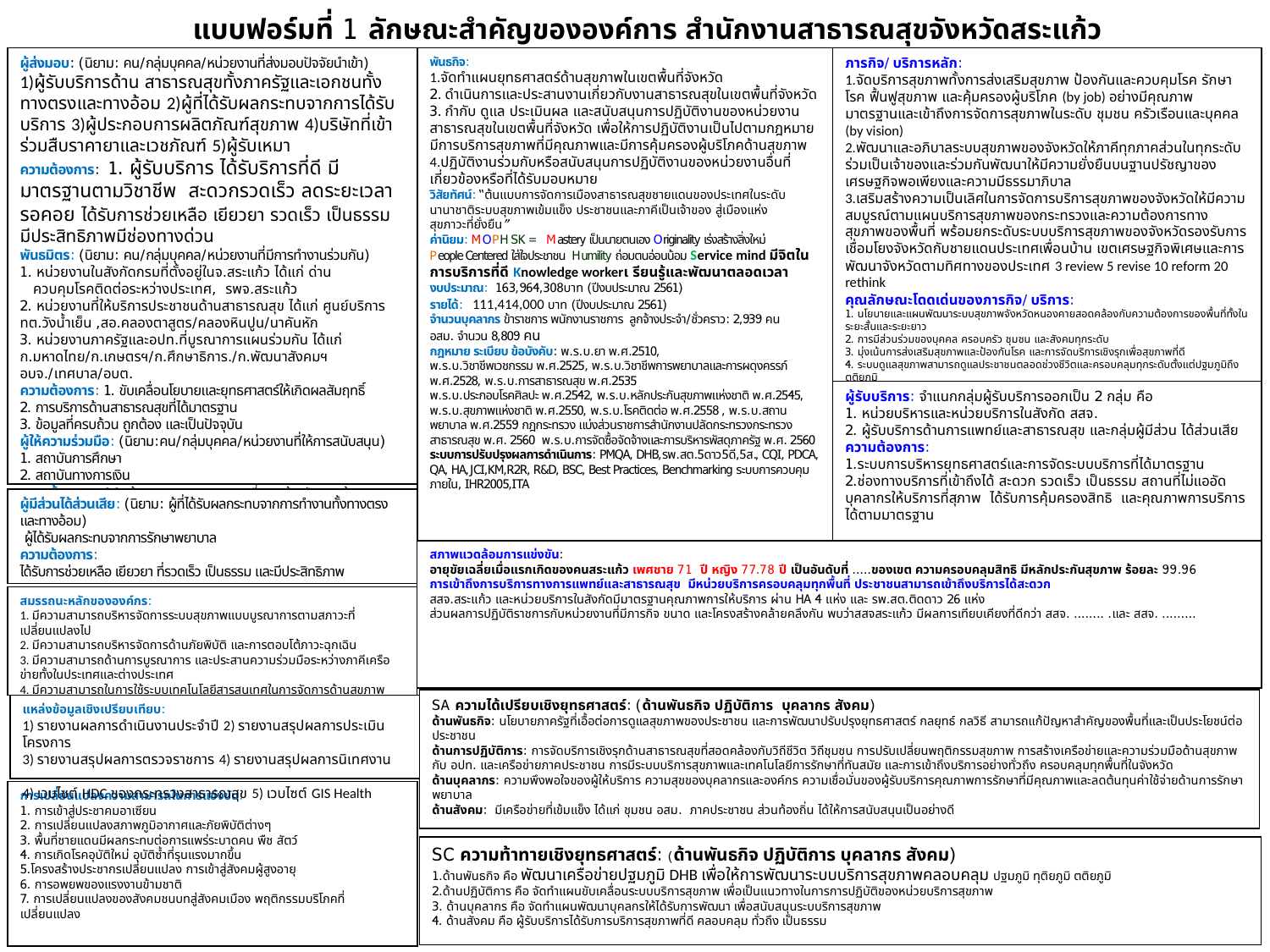

แบบฟอร์มที่ 1 ลักษณะสำคัญขององค์การ สำนักงานสาธารณสุขจังหวัดสระแก้ว
ผู้ส่งมอบ: (นิยาม: คน/กลุ่มบุคคล/หน่วยงานที่ส่งมอบปัจจัยนำเข้า)
1)ผู้รับบริการด้าน สาธารณสุขทั้งภาครัฐและเอกชนทั้งทางตรงและทางอ้อม 2)ผู้ที่ได้รับผลกระทบจากการได้รับบริการ 3)ผู้ประกอบการผลิตภัณฑ์สุขภาพ 4)บริษัทที่เข้าร่วมสืบราคายาและเวชภัณฑ์ 5)ผู้รับเหมา
ความต้องการ:  1. ผู้รับบริการ ได้รับริการที่ดี มีมาตรฐานตามวิชาชีพ  สะดวกรวดเร็ว ลดระยะเวลารอคอย ได้รับการช่วยเหลือ เยียวยา รวดเร็ว เป็นธรรม มีประสิทธิภาพมีช่องทางด่วน
พันธมิตร: (นิยาม: คน/กลุ่มบุคคล/หน่วยงานที่มีการทำงานร่วมกัน)
1. หน่วยงานในสังกัดกรมที่ตั้งอยู่ในจ.สระแก้ว ได้แก่ ด่าน
   ควบคุมโรคติดต่อระหว่างประเทศ,  รพจ.สระแก้ว
2. หน่วยงานที่ให้บริการประชาชนด้านสาธารณสุข ได้แก่ ศูนย์บริการ ทต.วังน้ำเย็น ,สอ.คลองตาสูตร/คลองหินปูน/นาคันหัก
3. หน่วยงานภาครัฐและอปท.ที่บูรณาการแผนร่วมกัน ได้แก่             ก.มหาดไทย/ก.เกษตรฯ/ก.ศึกษาธิการ./ก.พัฒนาสังคมฯ อบจ./เทศบาล/อบต.
ความต้องการ: 1. ขับเคลื่อนโยบายและยุทธศาสตร์ให้เกิดผลสัมฤทธิ์
2. การบริการด้านสาธารณสุขที่ได้มาตรฐาน
3. ข้อมูลที่ครบถ้วน ถูกต้อง และเป็นปัจจุบัน
ผู้ให้ความร่วมมือ: (นิยาม:คน/กลุ่มบุคคล/หน่วยงานที่ให้การสนับสนุน)
1. สถาบันการศึกษา
2. สถาบันทางการเงิน
ความต้องการ: 1.1 สร้างบุคลากรทางสาธารณสุขที่สอดคล้องกับความต้องการของระบบบริการสุขภาพ
1.2 เอกสารและข้อมูลด้านการเงินที่ถูกต้องและรวดเร็ว
พันธกิจ:
1.จัดทำแผนยุทธศาสตร์ด้านสุขภาพในเขตพื้นที่จังหวัด
2. ดำเนินการและประสานงานเกี่ยวกับงานสาธารณสุขในเขตพื้นที่จังหวัด
3. กำกับ ดูแล ประเมินผล และสนับสนุนการปฏิบัติงานของหน่วยงานสาธารณสุขในเขตพื้นที่จังหวัด เพื่อให้การปฏิบัติงานเป็นไปตามกฎหมาย มีการบริการสุขภาพที่มีคุณภาพและมีการคุ้มครองผู้บริโภคด้านสุขภาพ
4.ปฏิบัติงานร่วมกับหรือสนับสนุนการปฏิบัติงานของหน่วยงานอื่นที่เกี่ยวข้องหรือที่ได้รับมอบหมาย
วิสัยทัศน์: “ต้นแบบการจัดการเมืองสาธารณสุขชายแดนของประเทศในระดับนานาชาติระบบสุขภาพเข้มแข็ง ประชาชนและภาคีเป็นเจ้าของ สู่เมืองแห่ง
สุขภาวะที่ยั่งยืน”
ค่านิยม: MOPH SK =   Mastery เป็นนายตนเอง Originality เร่งสร้างสิ่งใหม่
People Centered ใส่ใจประชาชน  Humility ถ่อมตนอ่อนน้อม Service mind มีจิตในการบริการที่ดี Knowledge workerเ รียนรู้และพัฒนาตลอดเวลา
งบประมาณ:  163,964,308บาท (ปีงบประมาณ 2561)
รายได้:   111,414,000 บาท (ปีงบประมาณ 2561)
จำนวนบุคลากร ข้าราชการ พนักงานราชการ  ลูกจ้างประจำ/ชั่วคราว: 2,939 คน
อสม. จำนวน 8,809 คน
กฎหมาย ระเบียบ ข้อบังคับ: พ.ร.บ.ยา พ.ศ.2510,
พ.ร.บ.วิชาชีพเวชกรรม พ.ศ.2525, พ.ร.บ.วิชาชีพการพยาบาลและการผดุงครรภ์ พ.ศ.2528, พ.ร.บ.การสาธารณสุข พ.ศ.2535
พ.ร.บ.ประกอบโรคศิลปะ พ.ศ.2542, พ.ร.บ.หลักประกันสุขภาพแห่งชาติ พ.ศ.2545, พ.ร.บ.สุขภาพแห่งชาติ พ.ศ.2550, พ.ร.บ.โรคติดต่อ พ.ศ.2558 , พ.ร.บ.สถานพยาบาล พ.ศ.2559 กฎกระทรวง แบ่งส่วนราชการสํานักงานปลัดกระทรวงกระทรวงสาธารณสุข พ.ศ. 2560  พ.ร.บ.การจัดซื้อจัดจ้างและการบริหารพัสดุภาครัฐ พ.ศ. 2560
ระบบการปรับปรุงผลการดำเนินการ: PMQA, DHB,รพ.สต.5ดาว5ดี,5ส., CQI, PDCA, QA, HA,JCI,KM,R2R, R&D, BSC, Best Practices, Benchmarking ระบบการควบคุมภายใน, IHR2005,ITA

ภารกิจ/บริการหลัก:
1.จัดบริการสุขภาพทั้งการส่งเสริมสุขภาพ ป้องกันและควบคุมโรค รักษาโรค ฟื้นฟูสุขภาพ และคุ้มครองผู้บริโภค (by job) อย่างมีคุณภาพ มาตรฐานและเข้าถึงการจัดการสุขภาพในระดับ ชุมชน ครัวเรือนและบุคคล (by vision)
2.พัฒนาและอภิบาลระบบสุขภาพของจังหวัดให้ภาคีทุกภาคส่วนในทุกระดับร่วมเป็นเจ้าของและร่วมกันพัฒนาให้มีความยั่งยืนบนฐานปรัชญาของเศรษฐกิจพอเพียงและความมีธรรมาภิบาล
3.เสริมสร้างความเป็นเลิศในการจัดการบริการสุขภาพของจังหวัดให้มีความสมบูรณ์ตามแผนบริการสุขภาพของกระทรวงและความต้องการทางสุขภาพของพื้นที่ พร้อมยกระดับระบบบริการสุขภาพของจังหวัดรองรับการเชื่อมโยงจังหวัดกับชายแดนประเทศเพื่อนบ้าน เขตเศรษฐกิจพิเศษและการพัฒนาจังหวัดตามทิศทางของประเทศ 3 review 5 revise 10 reform 20 rethink
คุณลักษณะโดดเด่นของภารกิจ/บริการ:
1. นโยบายและแผนพัฒนาระบบสุขภาพจังหวัดหนองคายสอดคล้องกับความต้องการของพื้นที่ทั้งในระยะสั้นและระยะยาว
2. การมีส่วนร่วมของบุคคล ครอบครัว ชุมชน และสังคมทุกระดับ
3. มุ่งเน้นการส่งเสริมสุขภาพและป้องกันโรค และการจัดบริการเชิงรุกเพื่อสุขภาพที่ดี
4. ระบบดูแลสุขภาพสามารถดูแลประชาชนตลอดช่วงชีวิตและครอบคลุมทุกระดับตั้งแต่ปฐมภูมิถึงตติยภูมิ
5. การบริการสาธารณสุขที่มีคุณภาพ และได้มาตรฐาน
6. ผู้รับบริการเข้าถึงบริการได้ง่าย และทั่วถึง
7. จัดบริการเพื่อลดความแออัด และลดระยะเวลารอคอย เพื่อตอบสนองความพึงพอใจของประชาชน
8. การบริหารจัดการทรัพยากรร่วมกันภายในจังหวัด

ผู้รับบริการ: จำแนกกลุ่มผู้รับบริการออกเป็น 2 กลุ่ม คือ
1. หน่วยบริหารและหน่วยบริการในสังกัด สสจ.
2. ผู้รับบริการด้านการแพทย์และสาธารณสุข และกลุ่มผู้มีส่วน ได้ส่วนเสีย
ความต้องการ:
1.ระบบการบริหารยุทธศาสตร์และการจัดระบบบริการที่ได้มาตรฐาน
2.ช่องทางบริการที่เข้าถึงได้ สะดวก รวดเร็ว เป็นธรรม สถานที่ไม่แออัด บุคลากรให้บริการที่สุภาพ  ได้รับการคุ้มครองสิทธิ  และคุณภาพการบริการได้ตามมาตรฐาน
ผู้มีส่วนได้ส่วนเสีย: (นิยาม: ผู้ที่ได้รับผลกระทบจากการทำงานทั้งทางตรงและทางอ้อม)
 ผู้ได้รับผลกระทบจากการรักษาพยาบาล
ความต้องการ:
ได้รับการช่วยเหลือ เยียวยา ที่รวดเร็ว เป็นธรรม และมีประสิทธิภาพ

สภาพแวดล้อมการแข่งขัน:
อายุขัยเฉลี่ยเมื่อแรกเกิดของคนสระแก้ว เพศชาย 71  ปี หญิง 77.78 ปี เป็นอันดับที่ .....ของเขต ความครอบคลุมสิทธิ มีหลักประกันสุขภาพ ร้อยละ 99.96
การเข้าถึงการบริการทางการแพทย์และสาธารณสุข  มีหน่วยบริการครอบคลุมทุกพื้นที่ ประชาชนสามารถเข้าถึงบริการได้สะดวก
สสจ.สระแก้ว และหน่วยบริการในสังกัดมีมาตรฐานคุณภาพการให้บริการ ผ่าน HA 4 แห่ง และ รพ.สต.ติดดาว 26 แห่ง
ส่วนผลการปฏิบัติราชการกับหน่วยงานที่มีภารกิจ ขนาด และโครงสร้างคล้ายคลึงกัน พบว่าสสจสระแก้ว มีผลการเทียบเคียงที่ดีกว่า สสจ. ........ .และ สสจ. .........
สมรรถนะหลักขององค์กร:
1. มีความสามารถบริหารจัดการระบบสุขภาพแบบบูรณาการตามสภาวะที่เปลี่ยนแปลงไป
2. มีความสามารถบริหารจัดการด้านภัยพิบัติ และการตอบโต้ภาวะฉุกเฉิน
3. มีความสามารถด้านการบูรณาการ และประสานความร่วมมือระหว่างภาคีเครือข่ายทั้งในประเทศและต่างประเทศ
4. มีความสามารถในการใช้ระบบเทคโนโลยีสารสนเทศในการจัดการด้านสุขภาพ
6. มีความสามารถในการปฏิบัติการตรวจสอบผลิตภัณฑ์สุขภาพ ด่านอาหารและยา และหน่วยตรวจสอบเคลื่อนที่ในระดับเขตสุขภาพ
7. พัฒนานวัตกรรม และ R2R อย่างต่อเนื่อง และนำไปใช้ประโยชน์ได้จริง
SA ความได้เปรียบเชิงยุทธศาสตร์: (ด้านพันธกิจ ปฏิบัติการ  บุคลากร สังคม)
ด้านพันธกิจ: นโยบายภาครัฐที่เอื้อต่อการดูแลสุขภาพของประชาชน และการพัฒนาปรับปรุงยุทธศาสตร์ กลยุทธ์ กลวิธี สามารถแก้ปัญหาสำคัญของพื้นที่และเป็นประโยชน์ต่อประชาชน
ด้านการปฏิบัติการ: การจัดบริการเชิงรุกด้านสาธารณสุขที่สอดคล้องกับวิถีชีวิต วิถีชุมชน การปรับเปลี่ยนพฤติกรรมสุขภาพ การสร้างเครือข่ายและความร่วมมือด้านสุขภาพกับ อปท. และเครือข่ายภาคประชาชน การมีระบบบริการสุขภาพและเทคโนโลยีการรักษาที่ทันสมัย และการเข้าถึงบริการอย่างทั่วถึง ครอบคลุมทุกพื้นที่ในจังหวัด
ด้านบุคลากร: ความพึงพอใจของผู้ให้บริการ ความสุขของบุคลากรและองค์กร ความเชื่อมั่นของผู้รับบริการคุณภาพการรักษาที่มีคุณภาพและลดต้นทุนค่าใช้จ่ายด้านการรักษาพยาบาล
ด้านสังคม:  มีเครือข่ายที่เข้มแข็ง ได้แก่ ชุมชน อสม.  ภาคประชาชน ส่วนท้องถิ่น ได้ให้การสนับสนุนเป็นอย่างดี

แหล่งข้อมูลเชิงเปรียบเทียบ:
1) รายงานผลการดำเนินงานประจำปี 2) รายงานสรุปผลการประเมินโครงการ
3) รายงานสรุปผลการตรวจราชการ 4) รายงานสรุปผลการนิเทศงาน
4) เวบไซต์ HDC ของกระทรวงสาธารณสุข 5) เวบไซต์ GIS Health
การเปลี่ยนแปลงความสามารถในการแข่งขัน:
1. การเข้าสู่ประชาคมอาเซียน
2. การเปลี่ยนแปลงสภาพภูมิอากาศและภัยพิบัติต่างๆ
3. พื้นที่ชายแดนมีผลกระทบต่อการแพร่ระบาดคน พืช สัตว์
4. การเกิดโรคอุบัติใหม่ อุบัติซ้ำที่รุนแรงมากขึ้น
5.โครงสร้างประชากรเปลี่ยนแปลง การเข้าสู่สังคมผู้สูงอายุ
6. การอพยพของแรงงานข้ามชาติ
7. การเปลี่ยนแปลงของสังคมชนบทสู่สังคมเมือง พฤติกรรมบริโภคที่เปลี่ยนแปลง
SC ความท้าทายเชิงยุทธศาสตร์: (ด้านพันธกิจ ปฏิบัติการ บุคลากร สังคม)
1.ด้านพันธกิจ คือ พัฒนาเครือข่ายปฐมภูมิ DHB เพื่อให้การพัฒนาระบบบริการสุขภาพคลอบคลุม ปฐมภูมิ ทุติยภูมิ ตติยภูมิ
2.ด้านปฏิบัติการ คือ จัดทำแผนขับเคลื่อนระบบบริการสุขภาพ เพื่อเป็นแนวทางในการการปฏิบัติของหน่วยบริการสุขภาพ
3. ด้านบุคลากร คือ จัดทำแผนพัฒนาบุคลกรให้ได้รับการพัฒนา เพื่อสนับสนุนระบบริการสุขภาพ
4. ด้านสังคม คือ ผู้รับบริการได้รับการบริการสุขภาพที่ดี คลอบคลุม ทั่วถึง เป็นธรรม